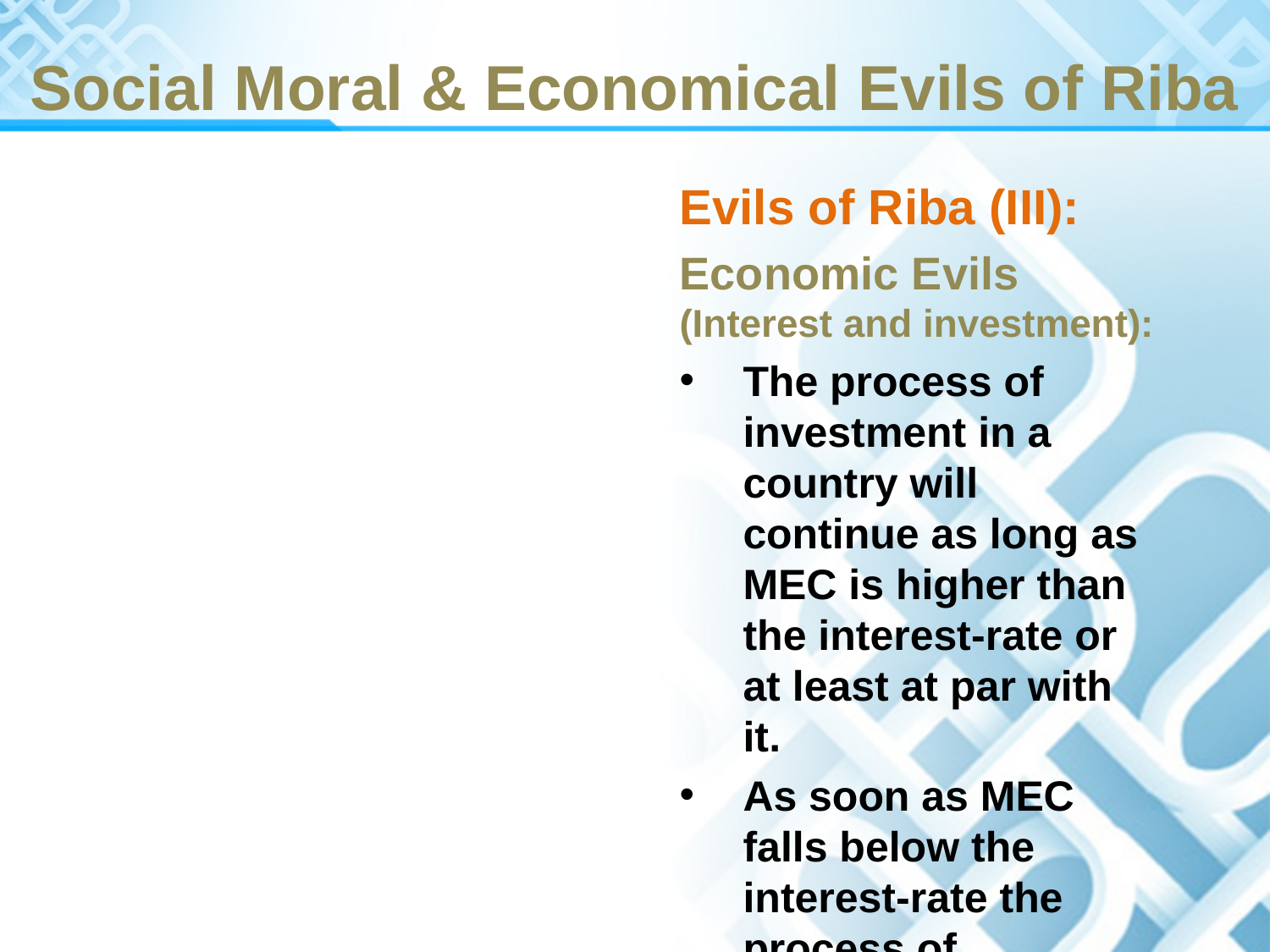

Social Moral & Economical Evils of Riba
Evils of Riba (III):
Economic Evils (Interest and investment):
The process of investment in a country will continue as long as MEC is higher than the interest-rate or at least at par with it.
As soon as MEC falls below the interest-rate the process of investment will come to a halt.